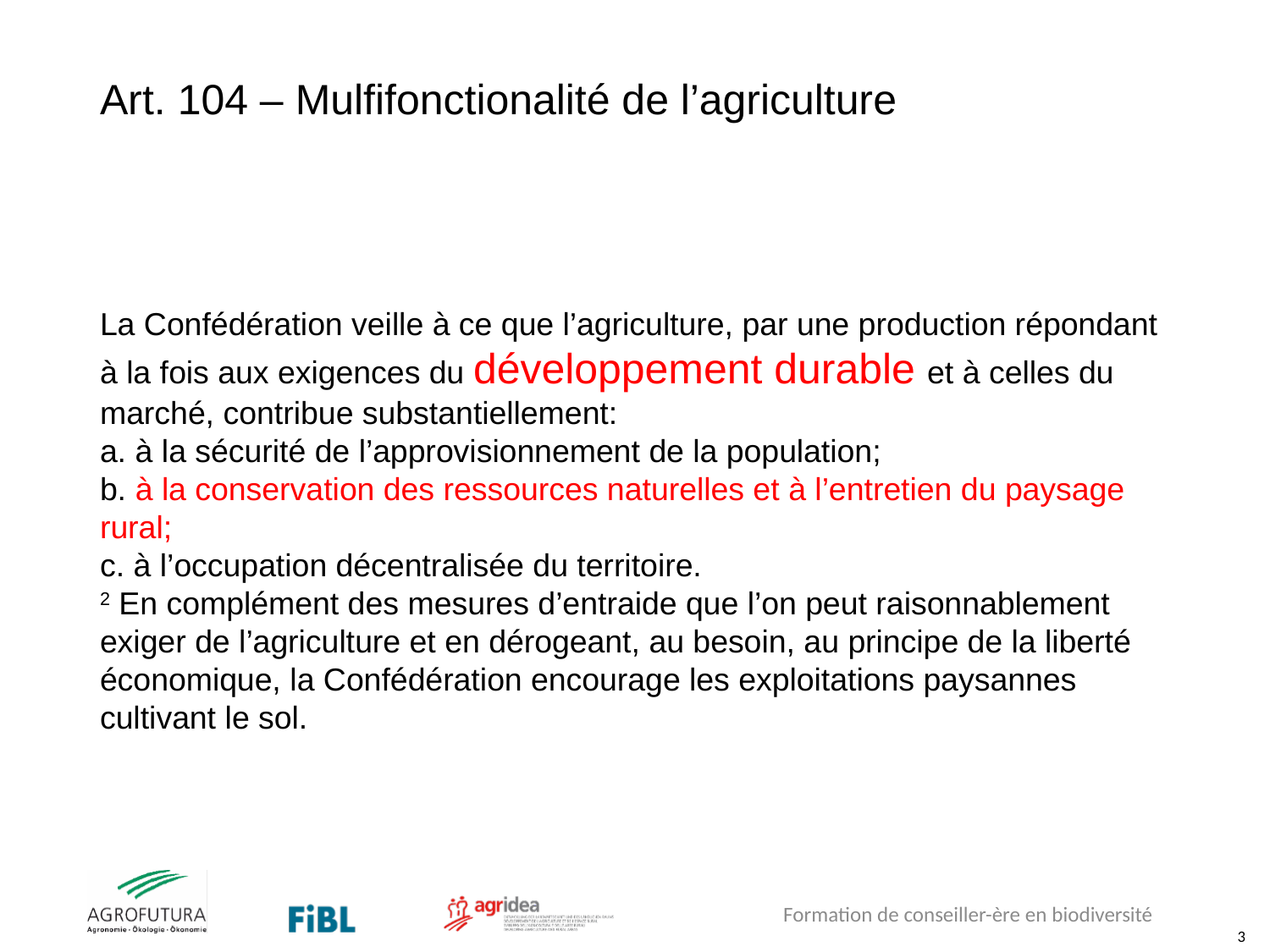

# Art. 104 – Mulfifonctionalité de l’agriculture
La Confédération veille à ce que l’agriculture, par une production répondant à la fois aux exigences du développement durable et à celles du marché, contribue substantiellement:
a. à la sécurité de l’approvisionnement de la population;
b. à la conservation des ressources naturelles et à l’entretien du paysage rural;
c. à l’occupation décentralisée du territoire.
2 En complément des mesures d’entraide que l’on peut raisonnablement exiger de l’agriculture et en dérogeant, au besoin, au principe de la liberté économique, la Confédération encourage les exploitations paysannes cultivant le sol.
Formation de conseiller-ère en biodiversité